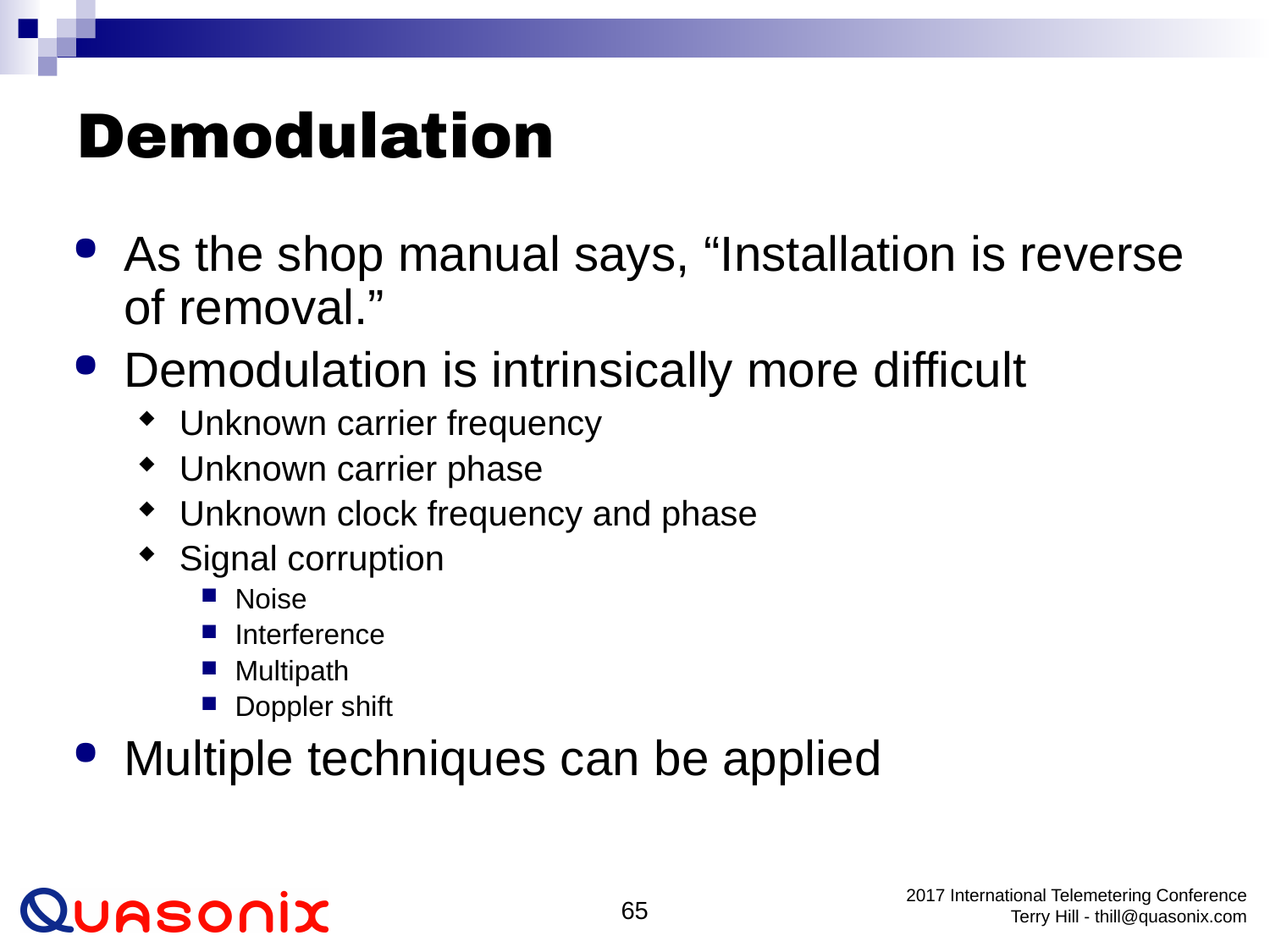

# Demodulation
As the shop manual says, “Installation is reverse of removal.”
Demodulation is intrinsically more difficult
Unknown carrier frequency
Unknown carrier phase
Unknown clock frequency and phase
Signal corruption
Noise
Interference
Multipath
Doppler shift
Multiple techniques can be applied